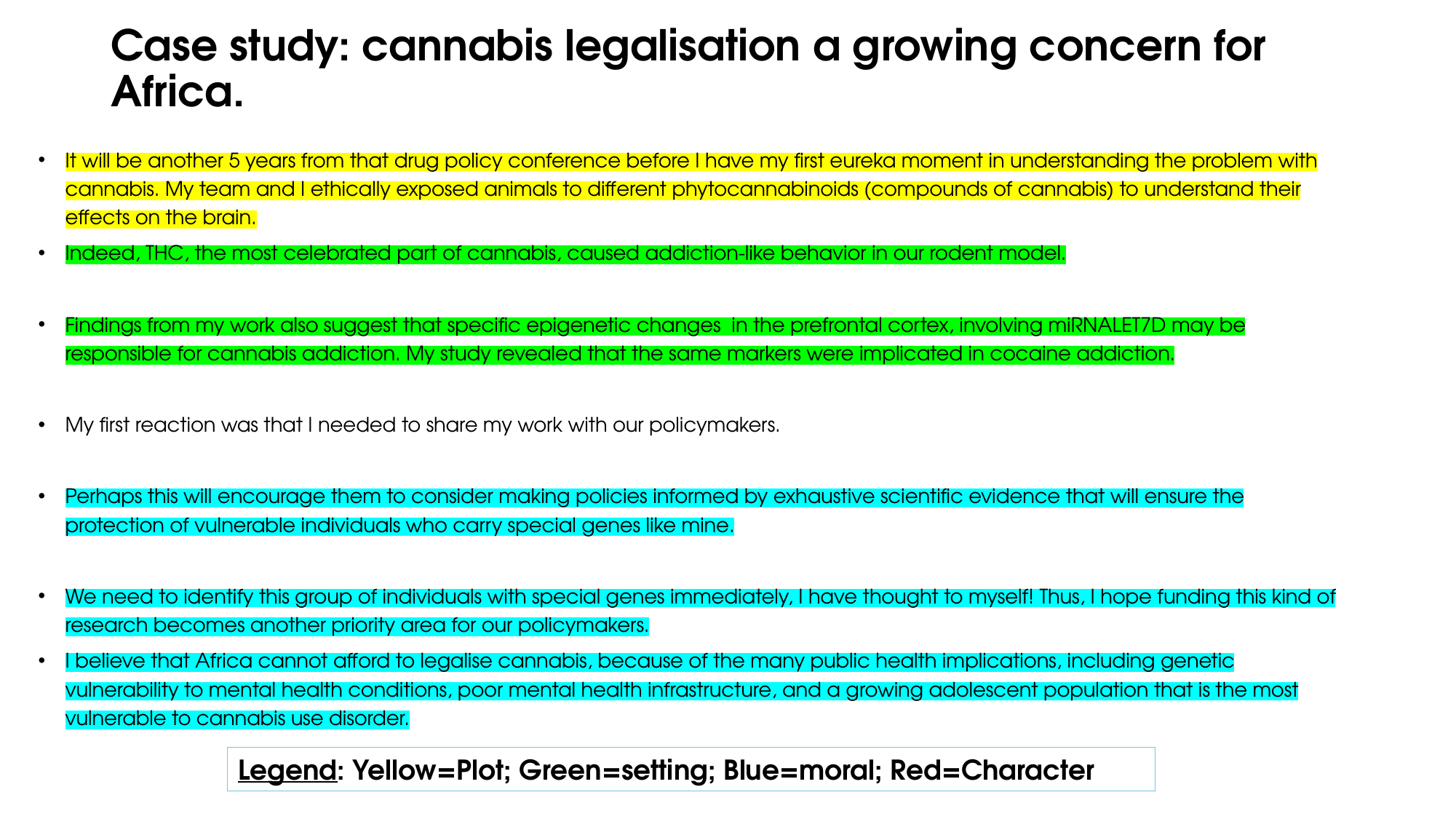

# Case study: cannabis legalisation a growing concern for Africa.

It will be another 5 years from that drug policy conference before I have my first eureka moment in understanding the problem with cannabis. My team and I ethically exposed animals to different phytocannabinoids (compounds of cannabis) to understand their effects on the brain.
Indeed, THC, the most celebrated part of cannabis, caused addiction-like behavior in our rodent model.

Findings from my work also suggest that specific epigenetic changes  in the prefrontal cortex, involving miRNALET7D may be responsible for cannabis addiction. My study revealed that the same markers were implicated in cocaine addiction.

My first reaction was that I needed to share my work with our policymakers.

Perhaps this will encourage them to consider making policies informed by exhaustive scientific evidence that will ensure the protection of vulnerable individuals who carry special genes like mine.

We need to identify this group of individuals with special genes immediately, I have thought to myself! Thus, I hope funding this kind of research becomes another priority area for our policymakers.
I believe that Africa cannot afford to legalise cannabis, because of the many public health implications, including genetic vulnerability to mental health conditions, poor mental health infrastructure, and a growing adolescent population that is the most vulnerable to cannabis use disorder.

Legend: Yellow=Plot; Green=setting; Blue=moral; Red=Character